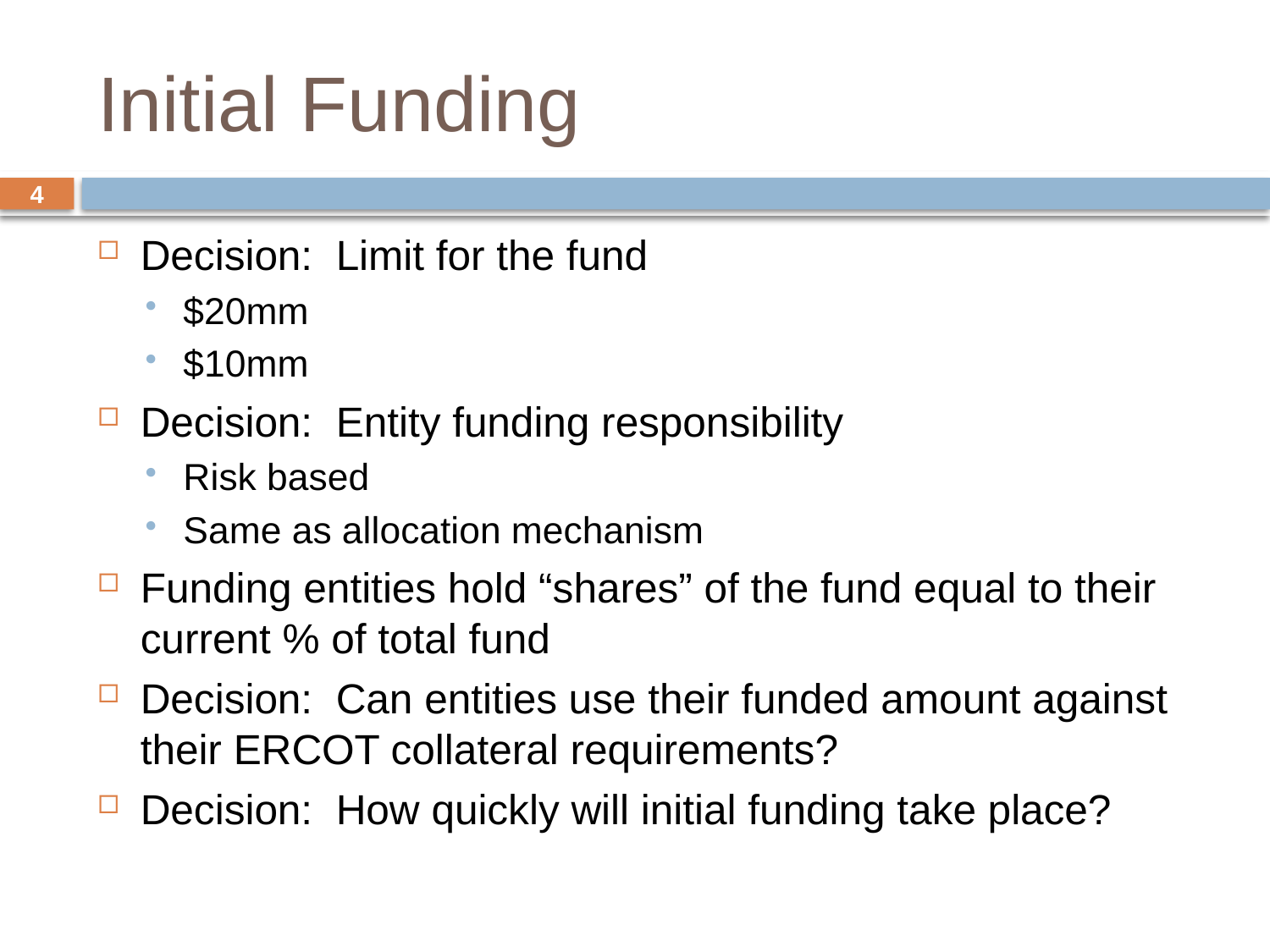

# Initial Funding
4
Decision:  Limit for the fund
$20mm
$10mm
Decision:  Entity funding responsibility
Risk based
Same as allocation mechanism
Funding entities hold “shares” of the fund equal to their current % of total fund
Decision:  Can entities use their funded amount against their ERCOT collateral requirements?
Decision:  How quickly will initial funding take place?